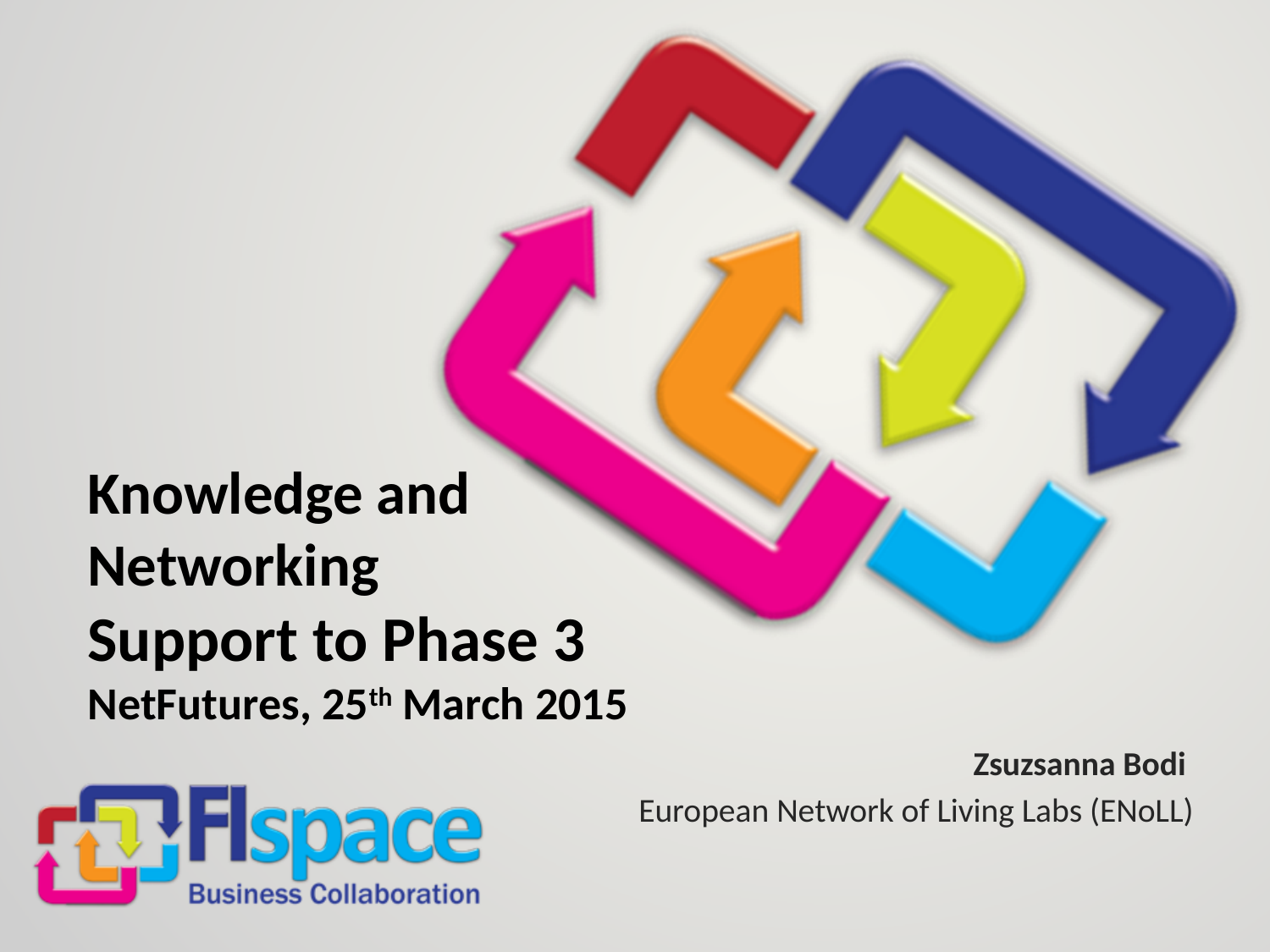

# Knowledge and Networking Support to Phase 3 NetFutures, 25th March 2015
Zsuzsanna Bodi
European Network of Living Labs (ENoLL)